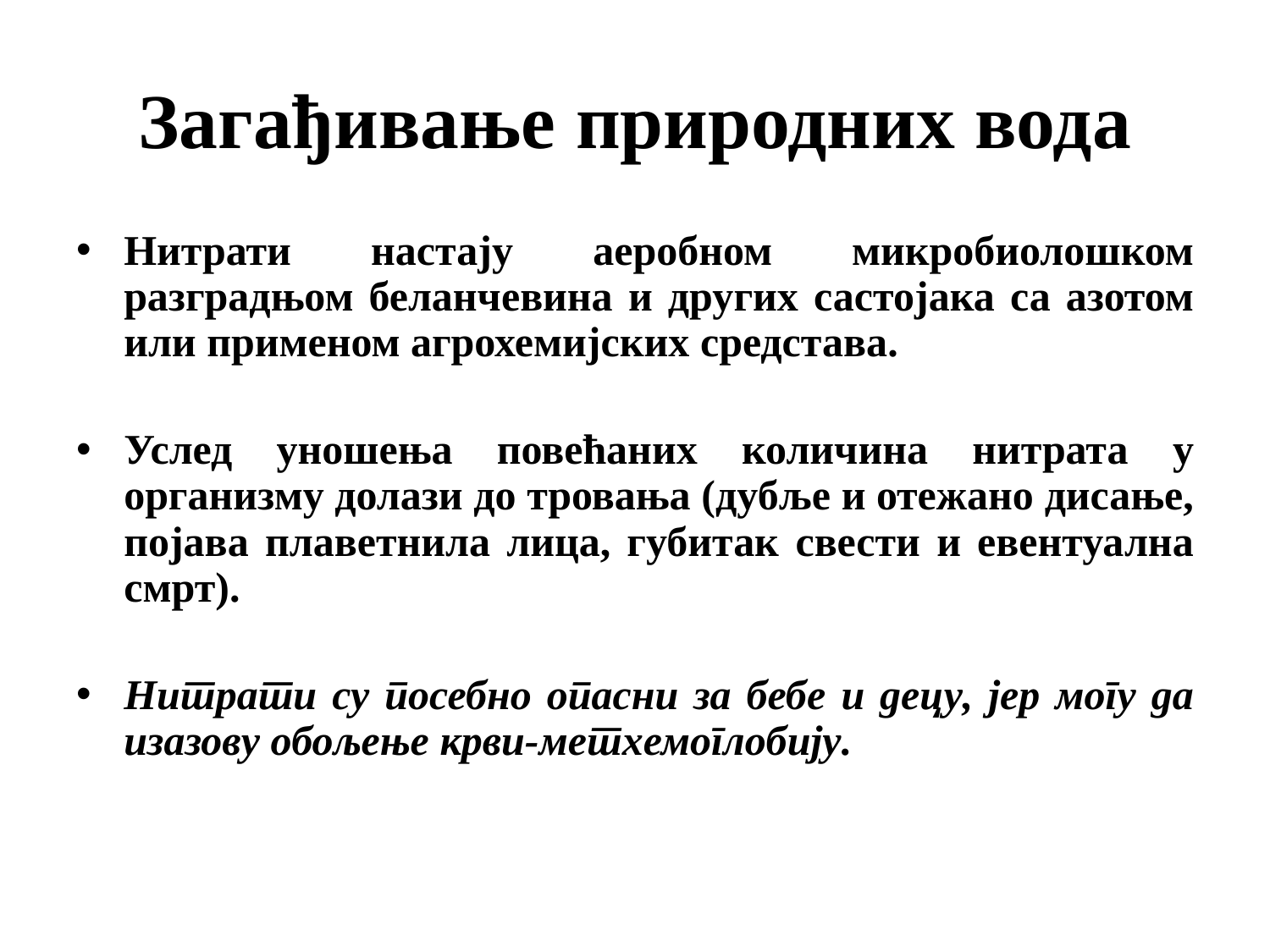

Нитрати настају аеробном микробиолошком разградњом беланчевина и других састојака са азотом или применом агрохемијских средстава.

Услед уношења повећаних количина нитрата у организму долази до тровања (дубље и отежано дисање, појава плаветнила лица, губитак свести и евентуална смрт).

Нитрати су посебно опасни за бебе и децу, јер могу да изазову обољење крви-метхемоглобију.
Загађивање природних вода